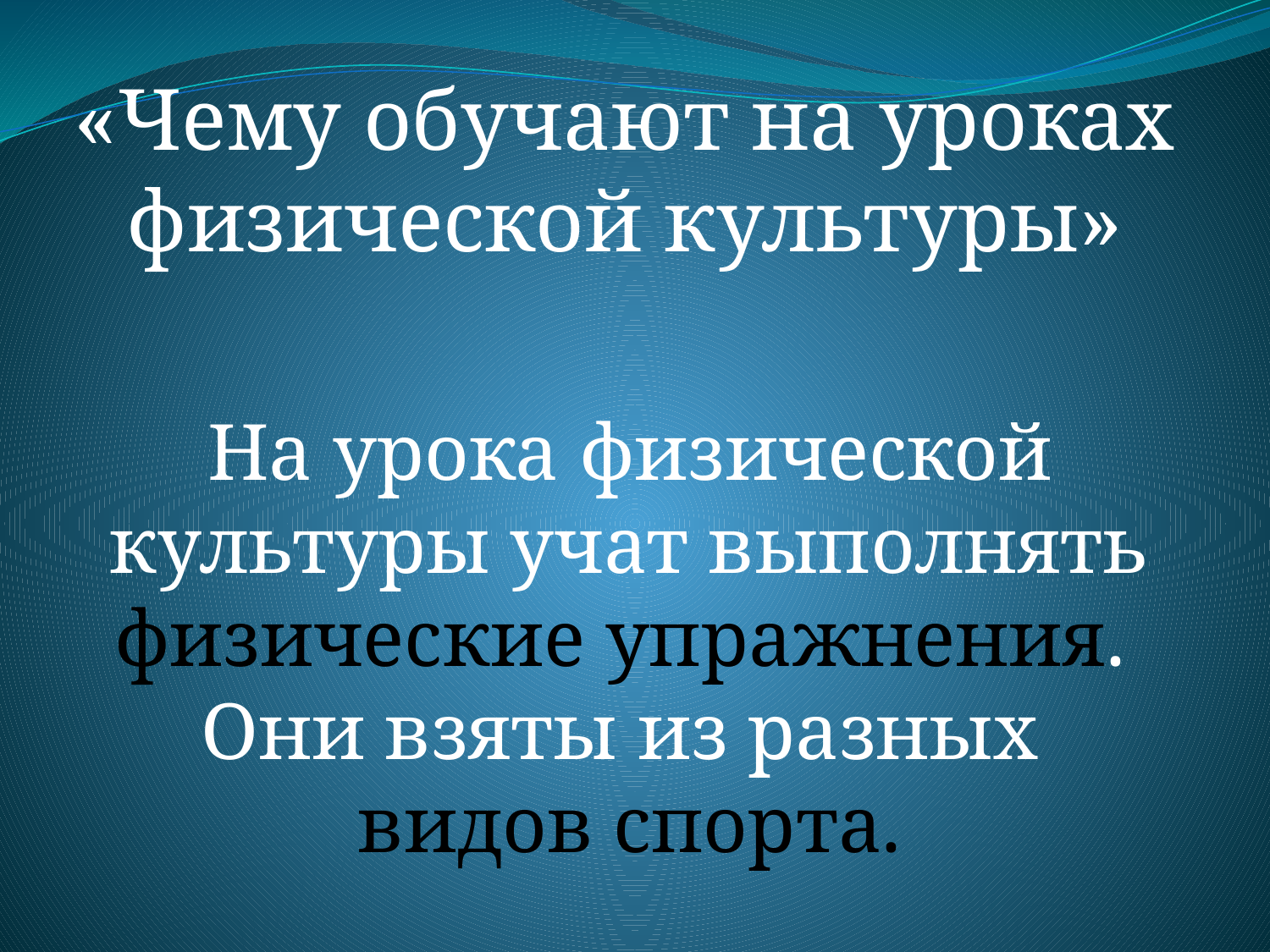

«Чему обучают на уроках физической культуры»
На урока физической культуры учат выполнять физические упражнения.
Они взяты из разных
видов спорта.